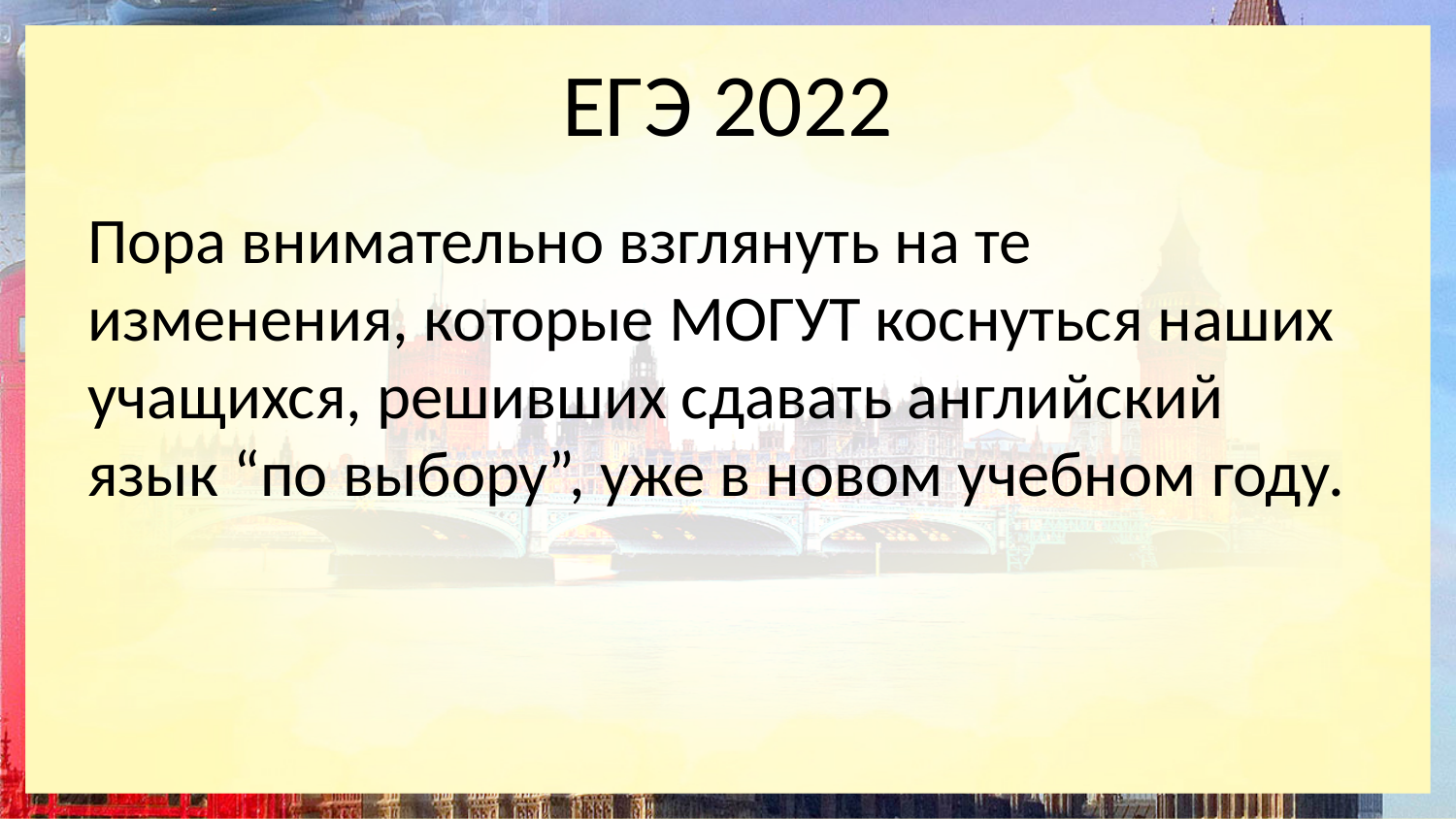

# ЕГЭ 2022
Пора внимательно взглянуть на те изменения, которые МОГУТ коснуться наших учащихся, решивших сдавать английский язык “по выбору”, уже в новом учебном году.